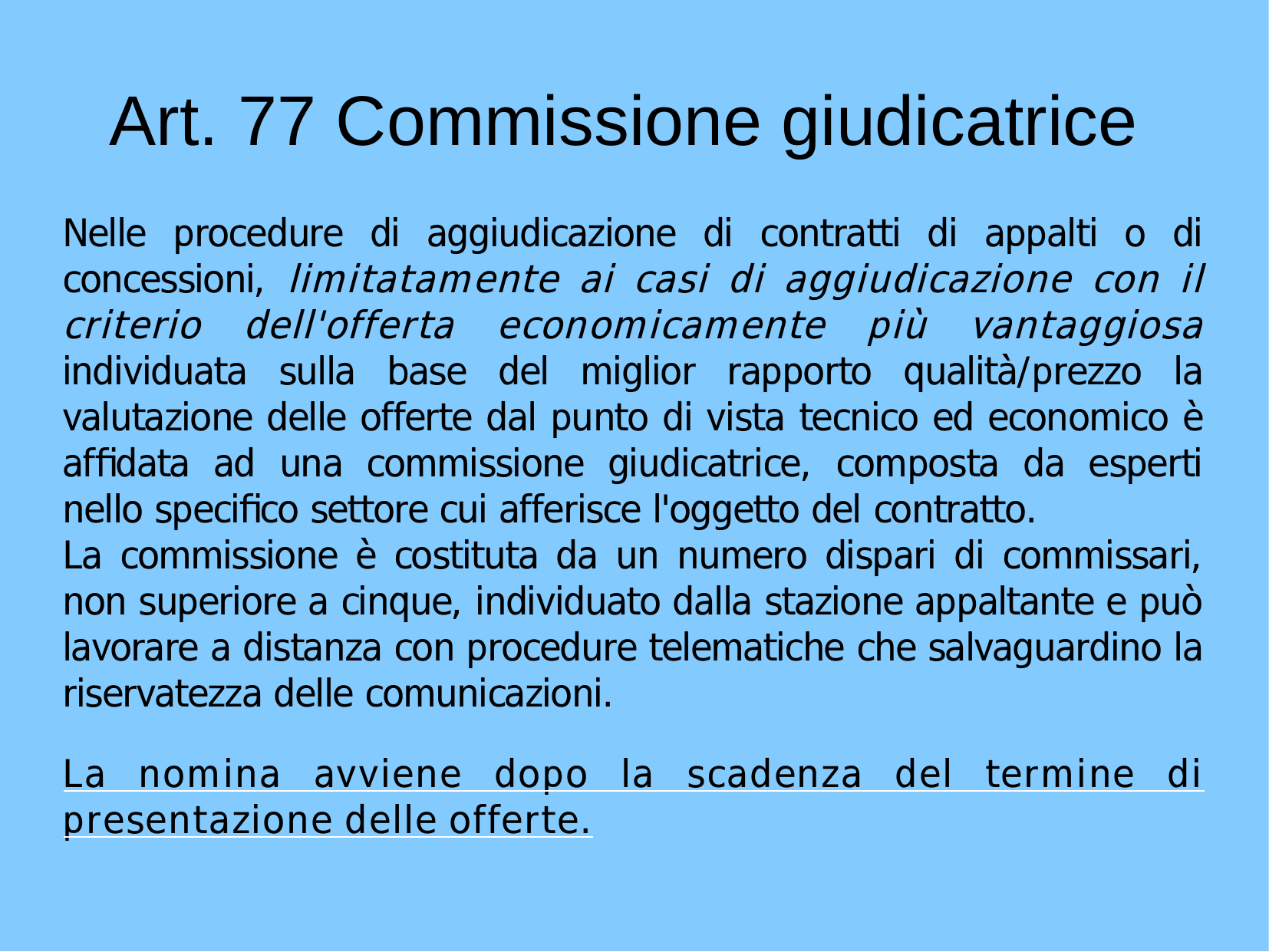

Art. 77 Commissione giudicatrice
Nelle procedure di aggiudicazione di contratti di appalti o di concessioni, limitatamente ai casi di aggiudicazione con il criterio dell'offerta economicamente più vantaggiosa individuata sulla base del miglior rapporto qualità/prezzo la valutazione delle offerte dal punto di vista tecnico ed economico è affidata ad una commissione giudicatrice, composta da esperti nello specifico settore cui afferisce l'oggetto del contratto.
La commissione è costituta da un numero dispari di commissari, non superiore a cinque, individuato dalla stazione appaltante e può lavorare a distanza con procedure telematiche che salvaguardino la riservatezza delle comunicazioni.

La nomina avviene dopo la scadenza del termine di presentazione delle offerte.